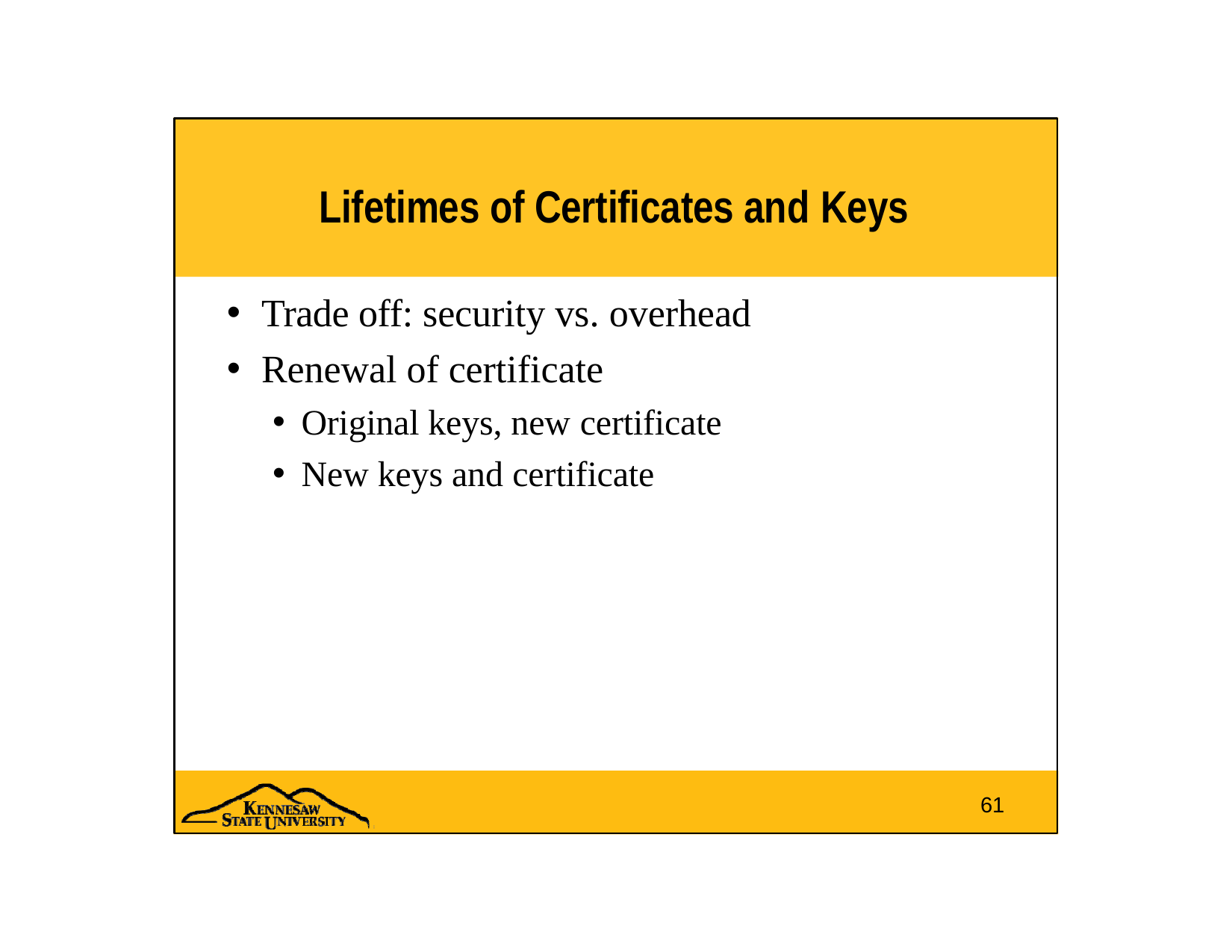

# Lifetimes of Certificates and Keys
Trade off: security vs. overhead
Renewal of certificate
Original keys, new certificate
New keys and certificate

61